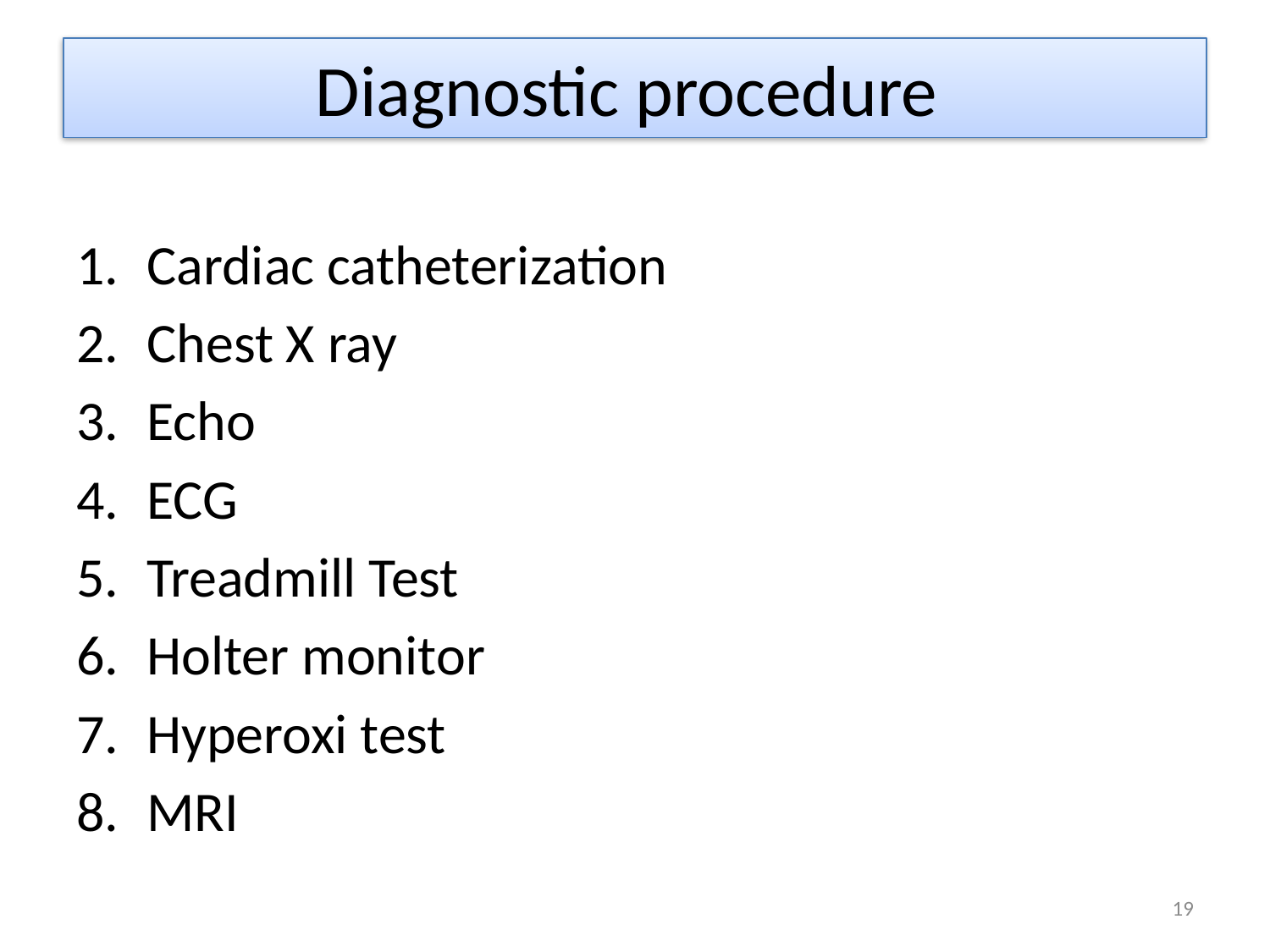

# Diagnostic procedure
Cardiac catheterization
Chest X ray
Echo
ECG
Treadmill Test
Holter monitor
Hyperoxi test
MRI
19